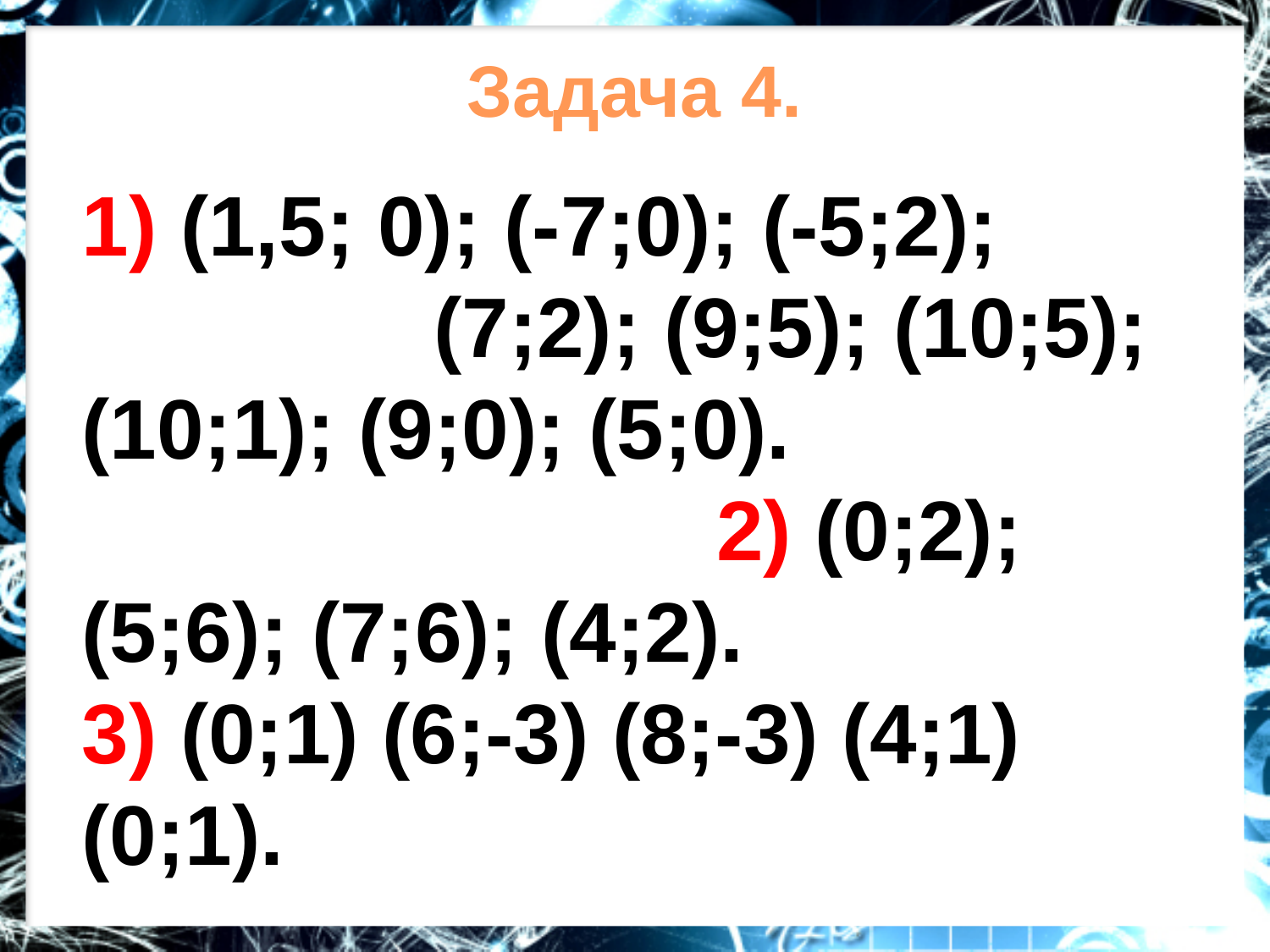

Задача 4.
1) (1,5; 0); (-7;0); (-5;2);                       (7;2); (9;5); (10;5); (10;1); (9;0); (5;0).                                            2) (0;2); (5;6); (7;6); (4;2).                   3) (0;1) (6;-3) (8;-3) (4;1)  (0;1).